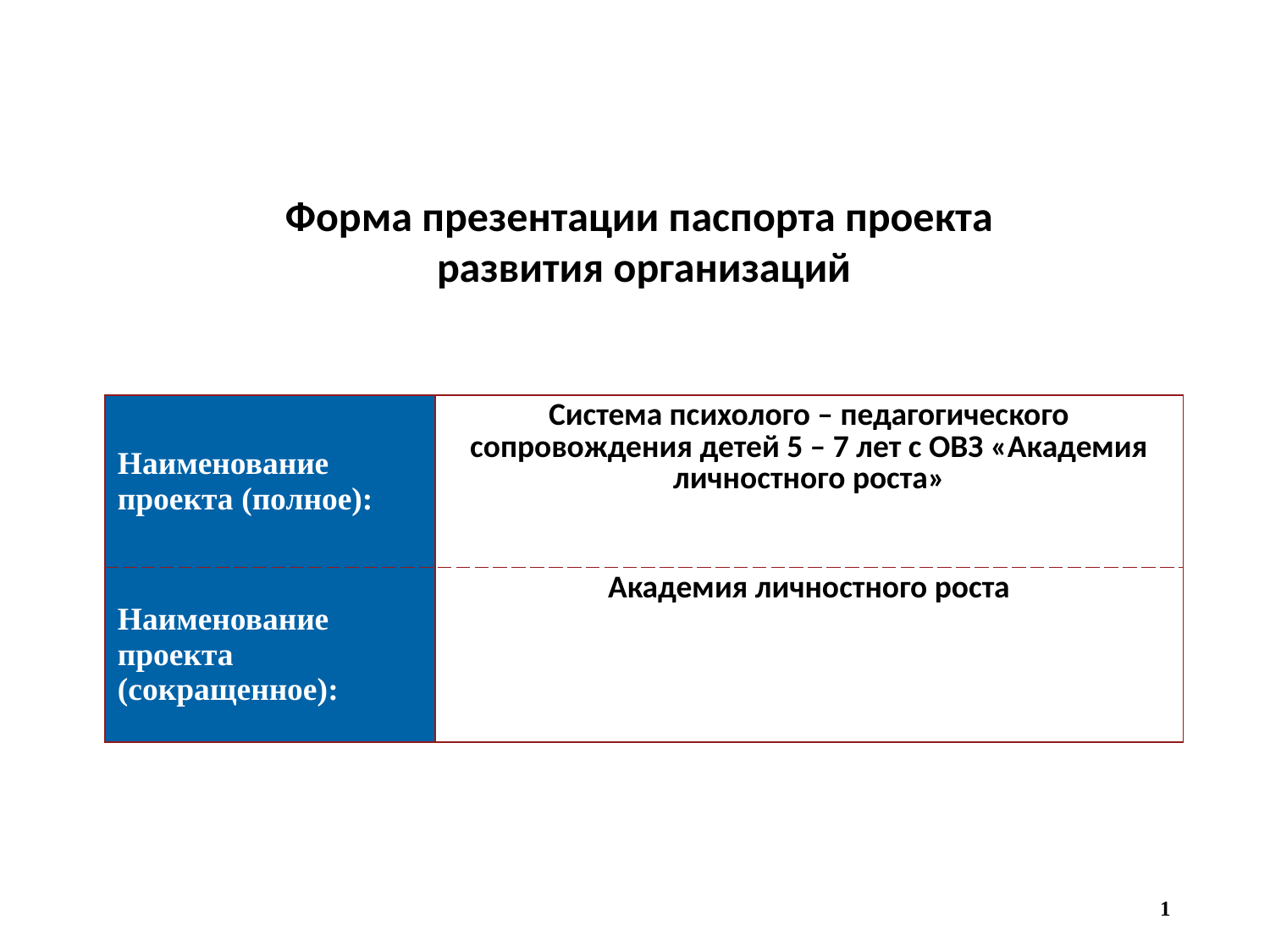

Форма презентации паспорта проекта
развития организаций
| Наименование проекта (полное): | Система психолого – педагогического сопровождения детей 5 – 7 лет с ОВЗ «Академия личностного роста» |
| --- | --- |
| Наименование проекта (сокращенное): | Академия личностного роста |
1